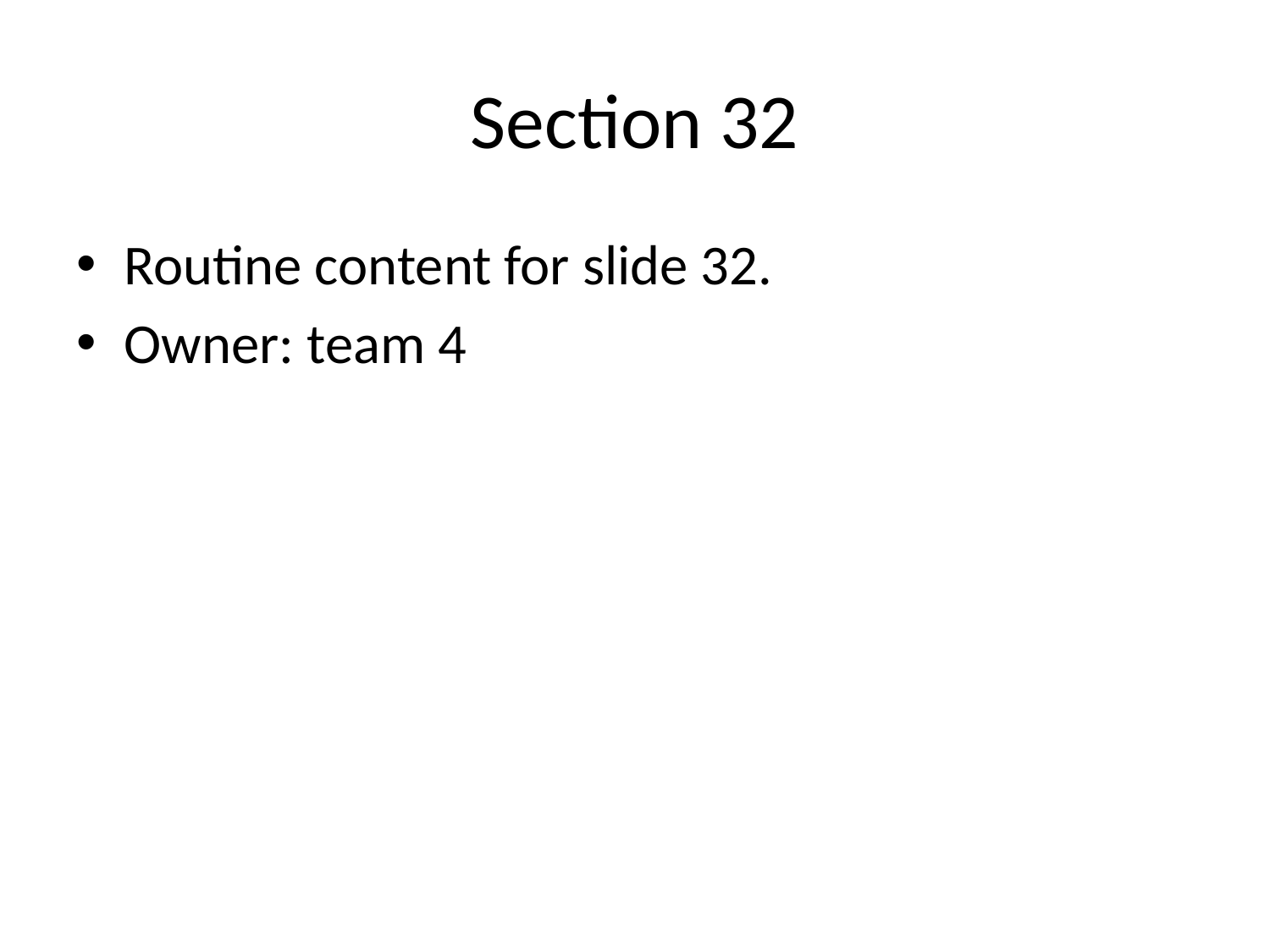

# Section 32
Routine content for slide 32.
Owner: team 4